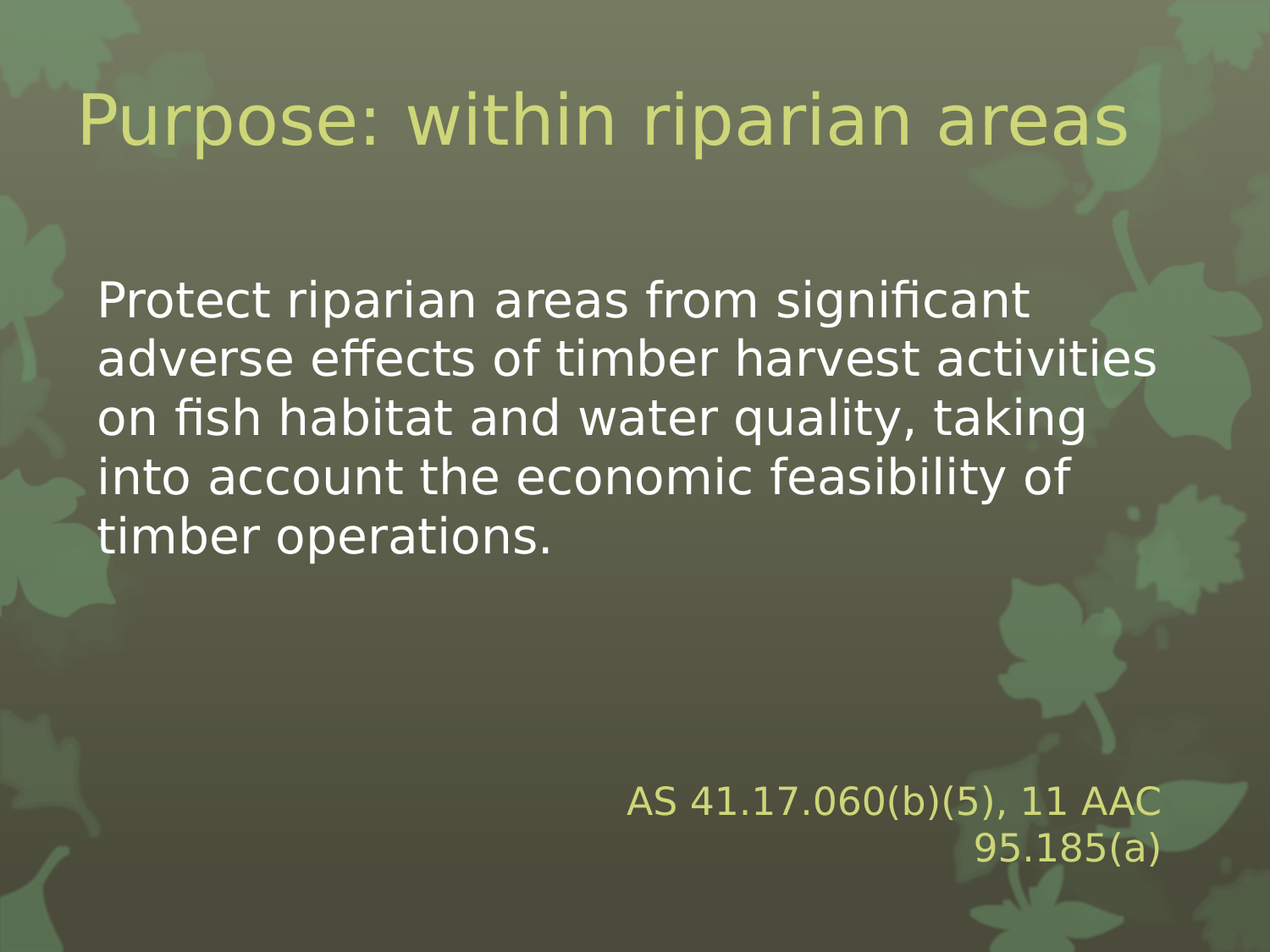

# Purpose: within riparian areas

Protect riparian areas from significant adverse effects of timber harvest activities on fish habitat and water quality, taking into account the economic feasibility of timber operations.

 			AS 41.17.060(b)(5), 11 AAC 95.185(a)